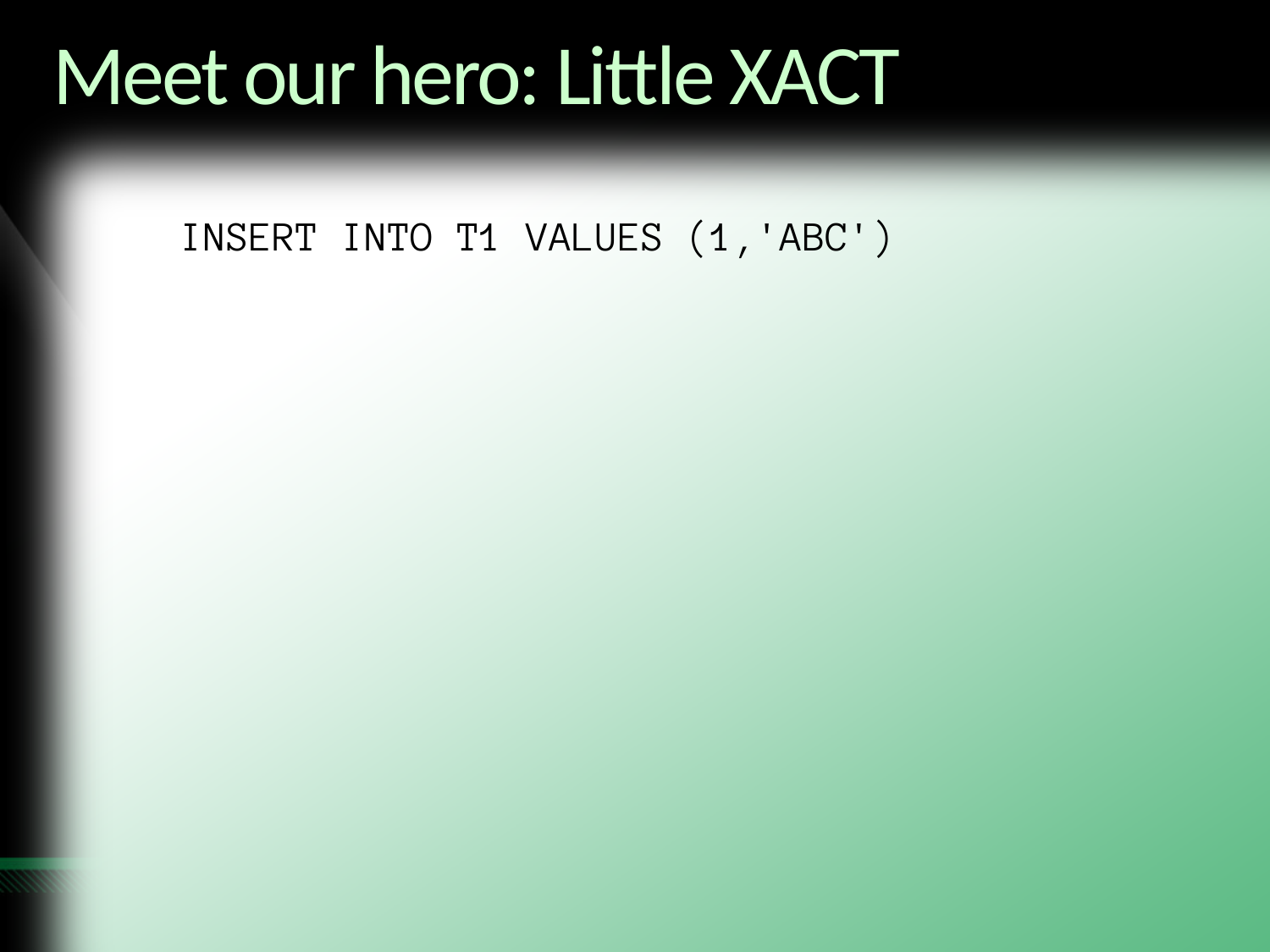

# Meet our hero: Little XACT
	INSERT INTO T1 VALUES (1,'ABC')